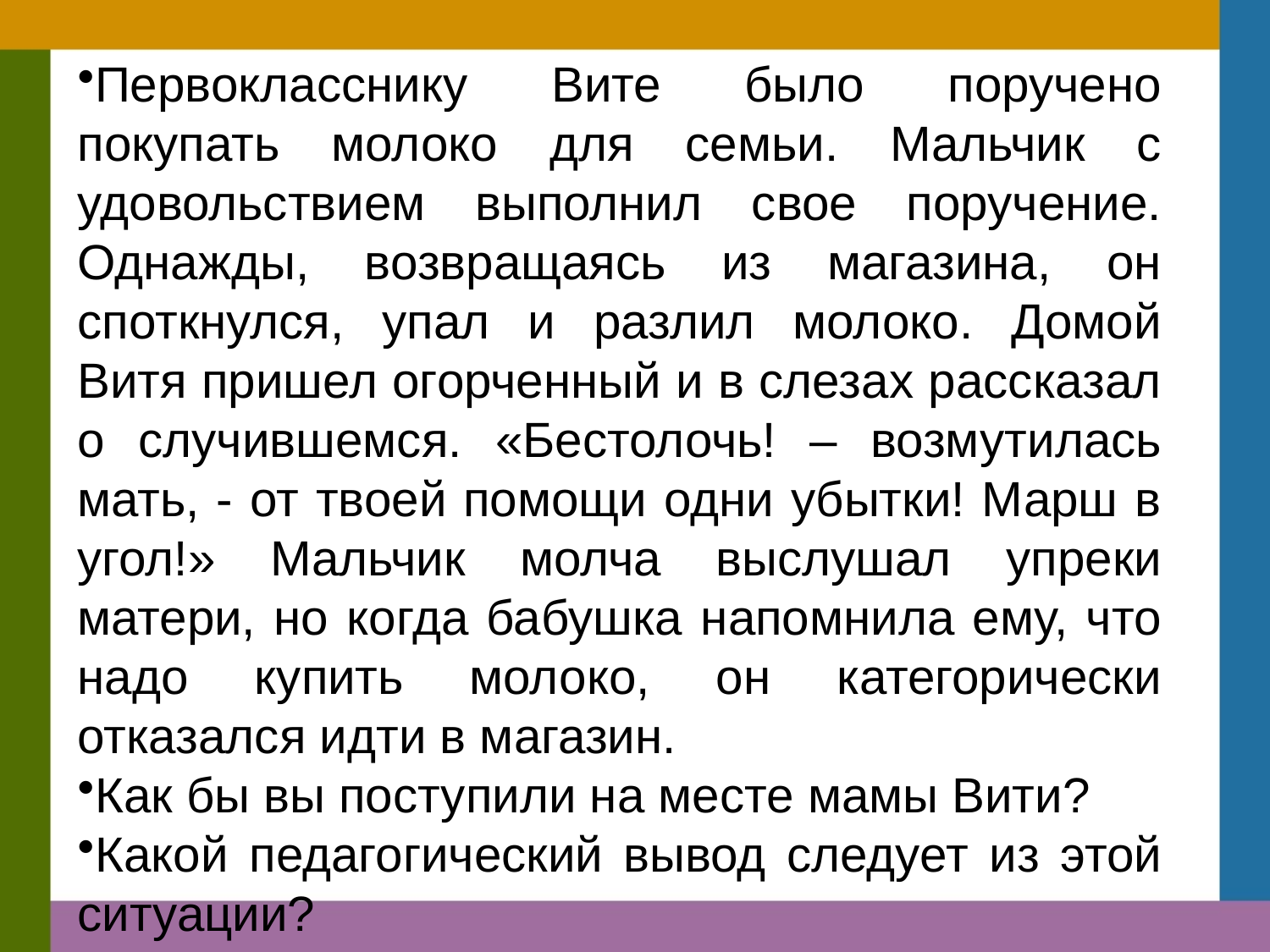

Первокласснику Вите было поручено покупать молоко для семьи. Мальчик с удовольствием выполнил свое поручение. Однажды, возвращаясь из магазина, он споткнулся, упал и разлил молоко. Домой Витя пришел огорченный и в слезах рассказал о случившемся. «Бестолочь! – возмутилась мать, - от твоей помощи одни убытки! Марш в угол!» Мальчик молча выслушал упреки матери, но когда бабушка напомнила ему, что надо купить молоко, он категорически отказался идти в магазин.
Как бы вы поступили на месте мамы Вити?
Какой педагогический вывод следует из этой ситуации?